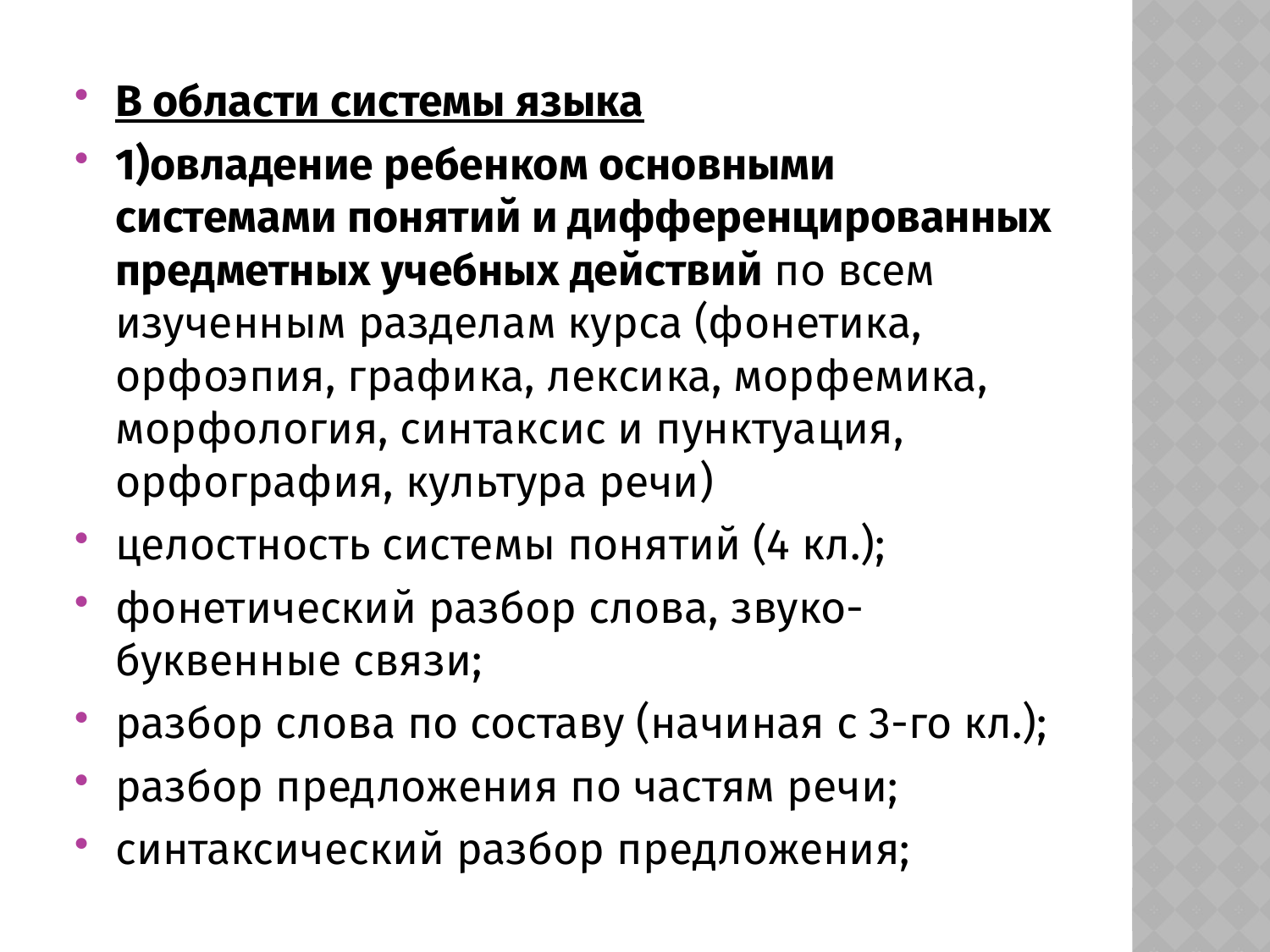

В области системы языка
1)овладение ребенком основными системами понятий и дифференцированных предметных учебных действий по всем изученным разделам курса (фонетика, орфоэпия, графика, лексика, морфемика, морфология, синтаксис и пунктуация, орфография, культура речи)
целостность системы понятий (4 кл.);
фонетический разбор слова, звуко-буквенные связи;
разбор слова по составу (начиная с 3-го кл.);
разбор предложения по частям речи;
синтаксический разбор предложения;